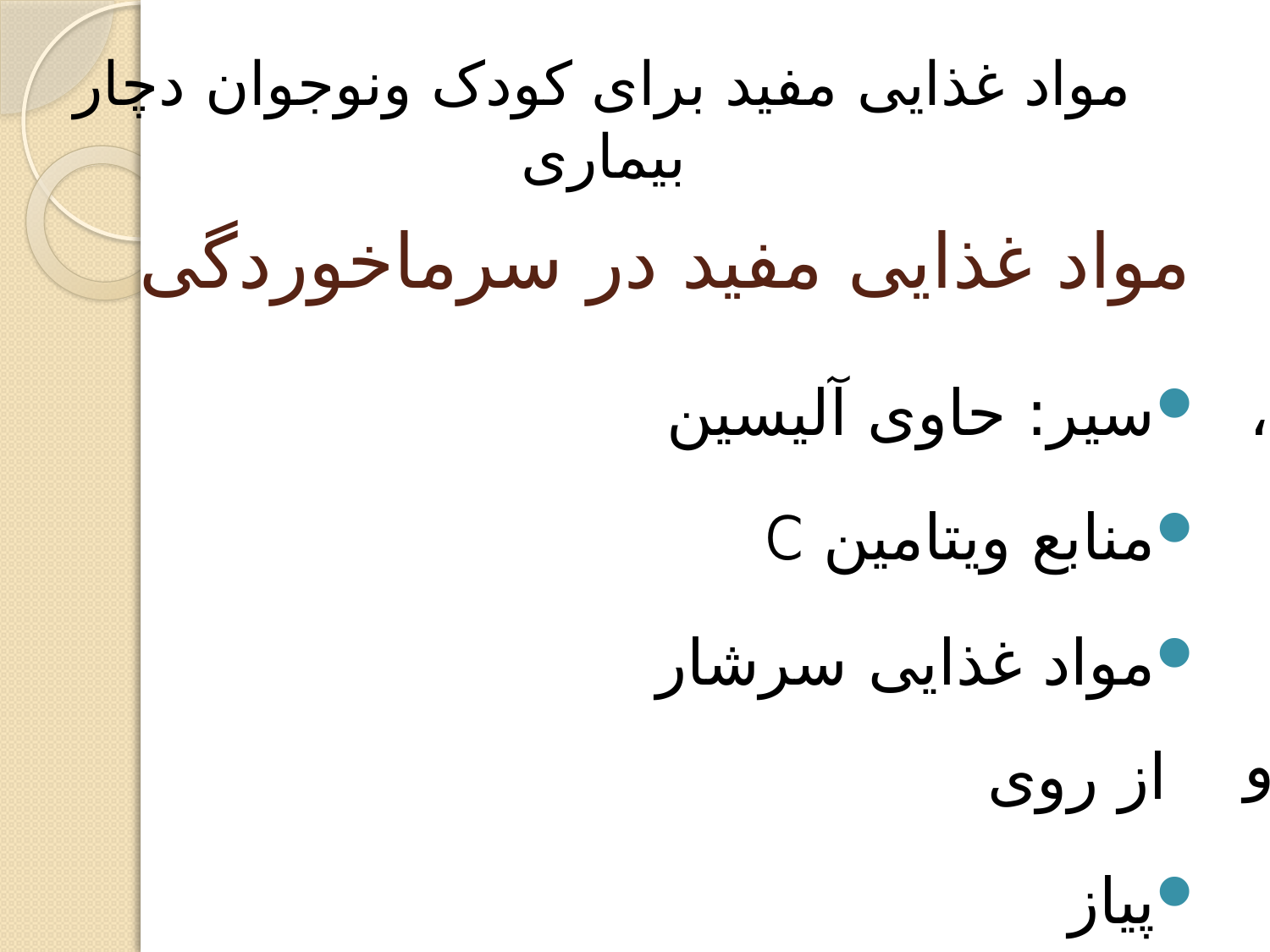

مواد غذایی مفید برای کودک ونوجوان دچار بیماری
# مواد غذایی مفید در سرماخوردگی
سیر: حاوی آلیسین
منابع ویتامین C
مواد غذایی سرشار از روی
پیاز
زنجبیل: کاهش درد، تب، سرفه ،آرام بخش و خواب آور
آناناس:  دفع خلط و ترشحات مخاطی